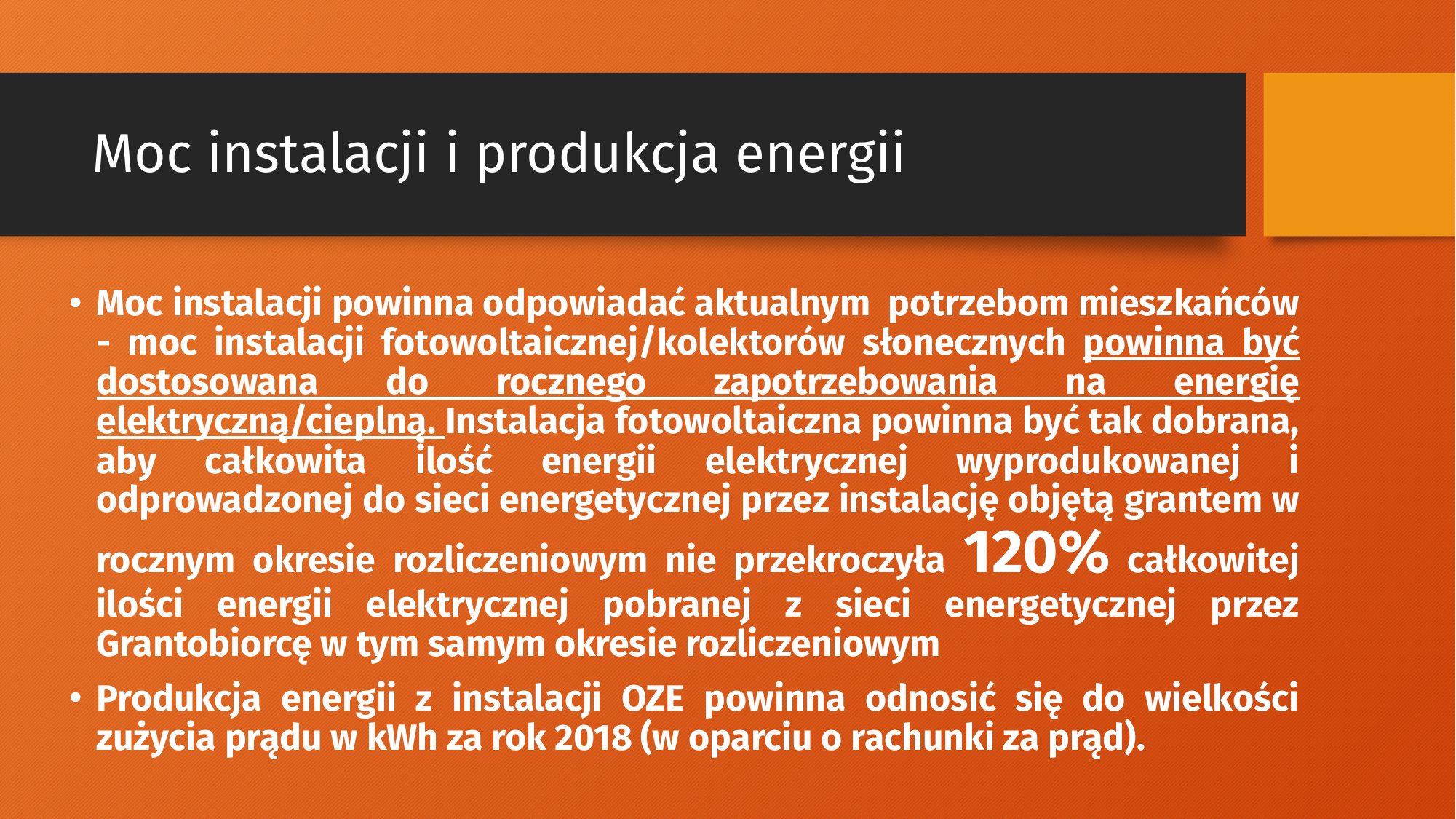

# Moc instalacji i produkcja energii
Moc instalacji powinna odpowiadać aktualnym  potrzebom mieszkańców - moc instalacji fotowoltaicznej/kolektorów słonecznych powinna być dostosowana do rocznego zapotrzebowania na energię elektryczną/cieplną. Instalacja fotowoltaiczna powinna być tak dobrana, aby całkowita ilość energii elektrycznej wyprodukowanej i odprowadzonej do sieci energetycznej przez instalację objętą grantem w rocznym okresie rozliczeniowym nie przekroczyła 120% całkowitej ilości energii elektrycznej pobranej z sieci energetycznej przez Grantobiorcę w tym samym okresie rozliczeniowym
Produkcja energii z instalacji OZE powinna odnosić się do wielkości zużycia prądu w kWh za rok 2018 (w oparciu o rachunki za prąd).